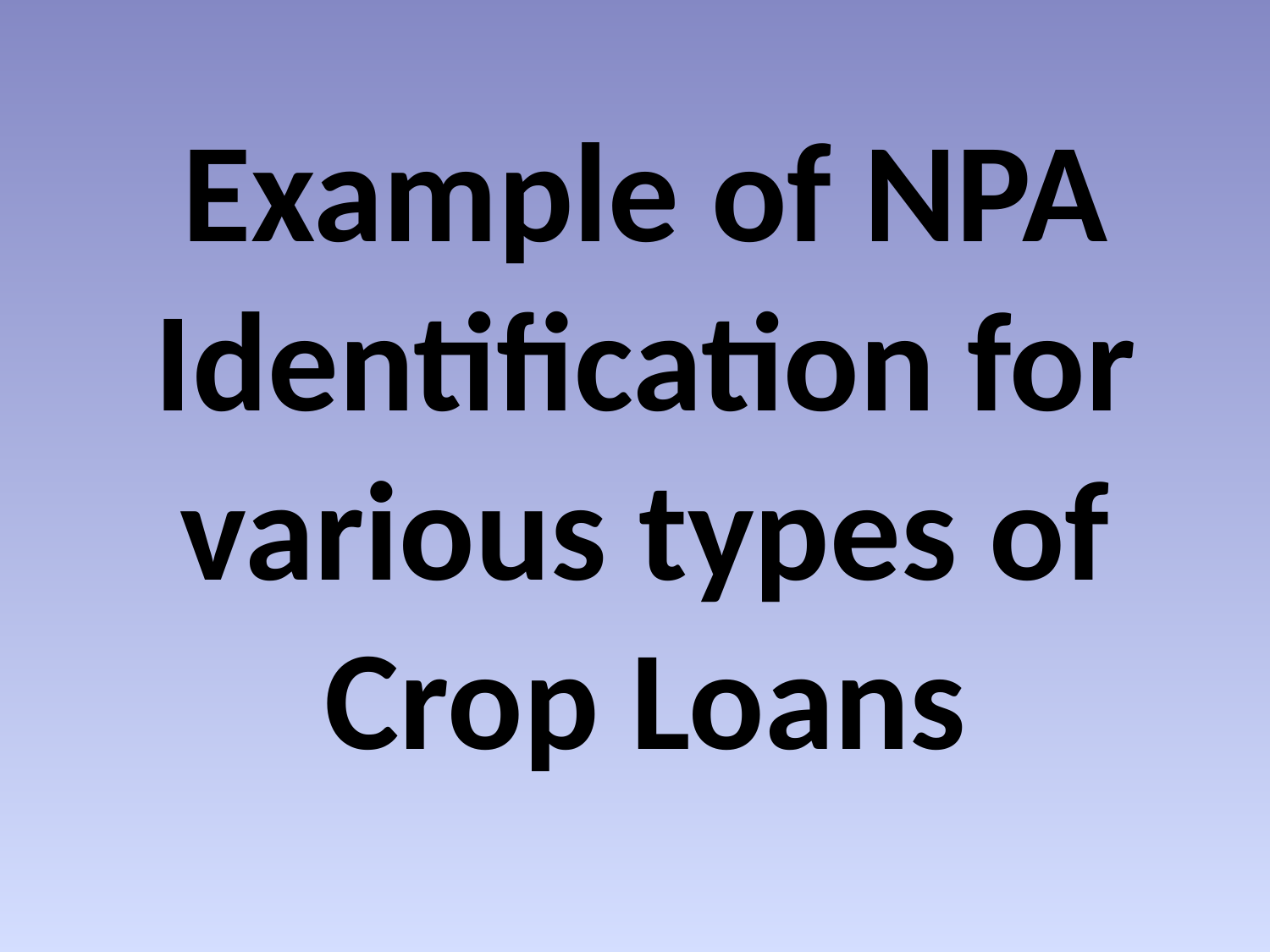

# Example of NPA Identification for various types of Crop Loans